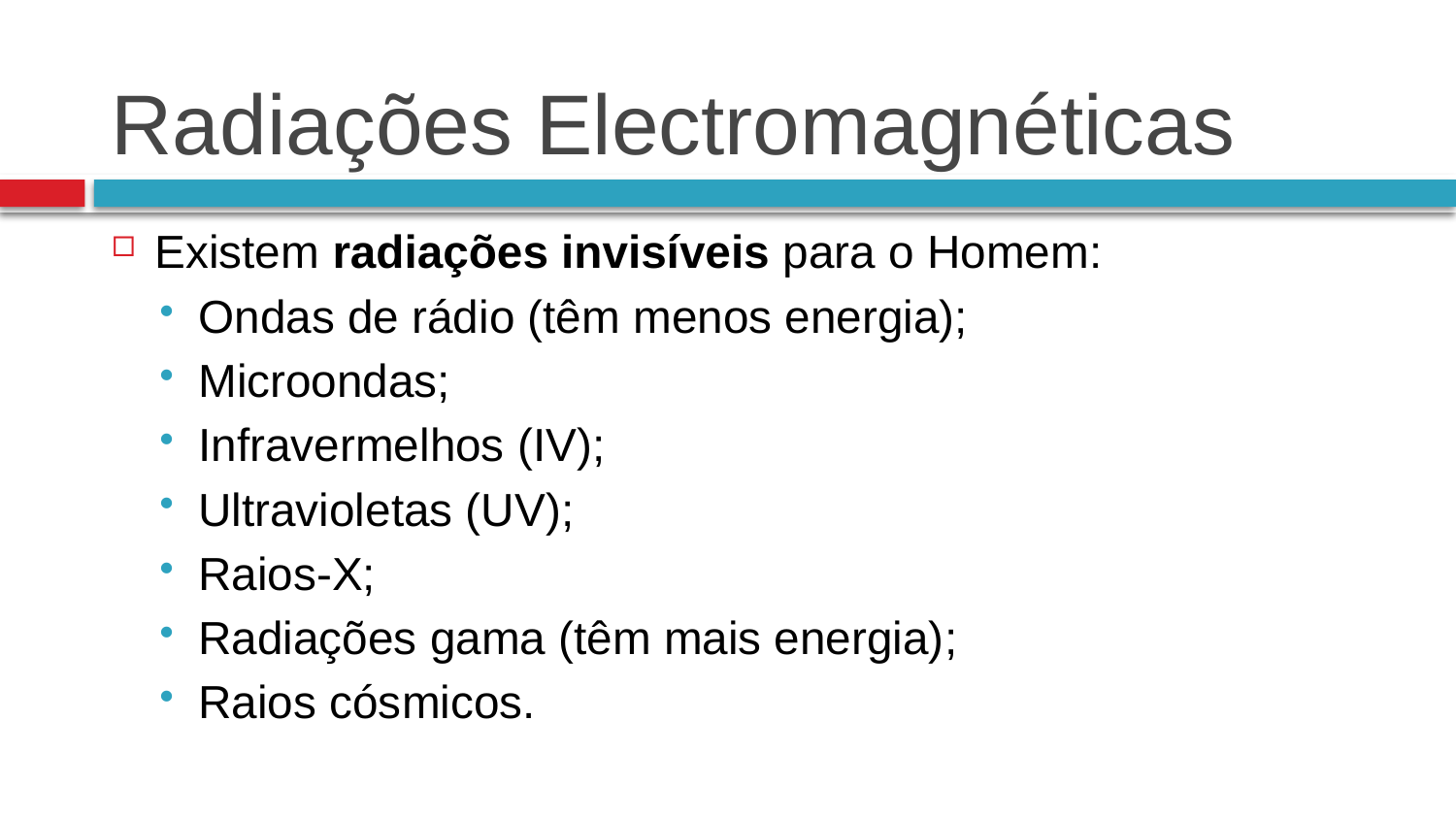

# Radiações Electromagnéticas
Existem radiações invisíveis para o Homem:
Ondas de rádio (têm menos energia);
Microondas;
Infravermelhos (IV);
Ultravioletas (UV);
Raios-X;
Radiações gama (têm mais energia)­;
Raios cósmicos.